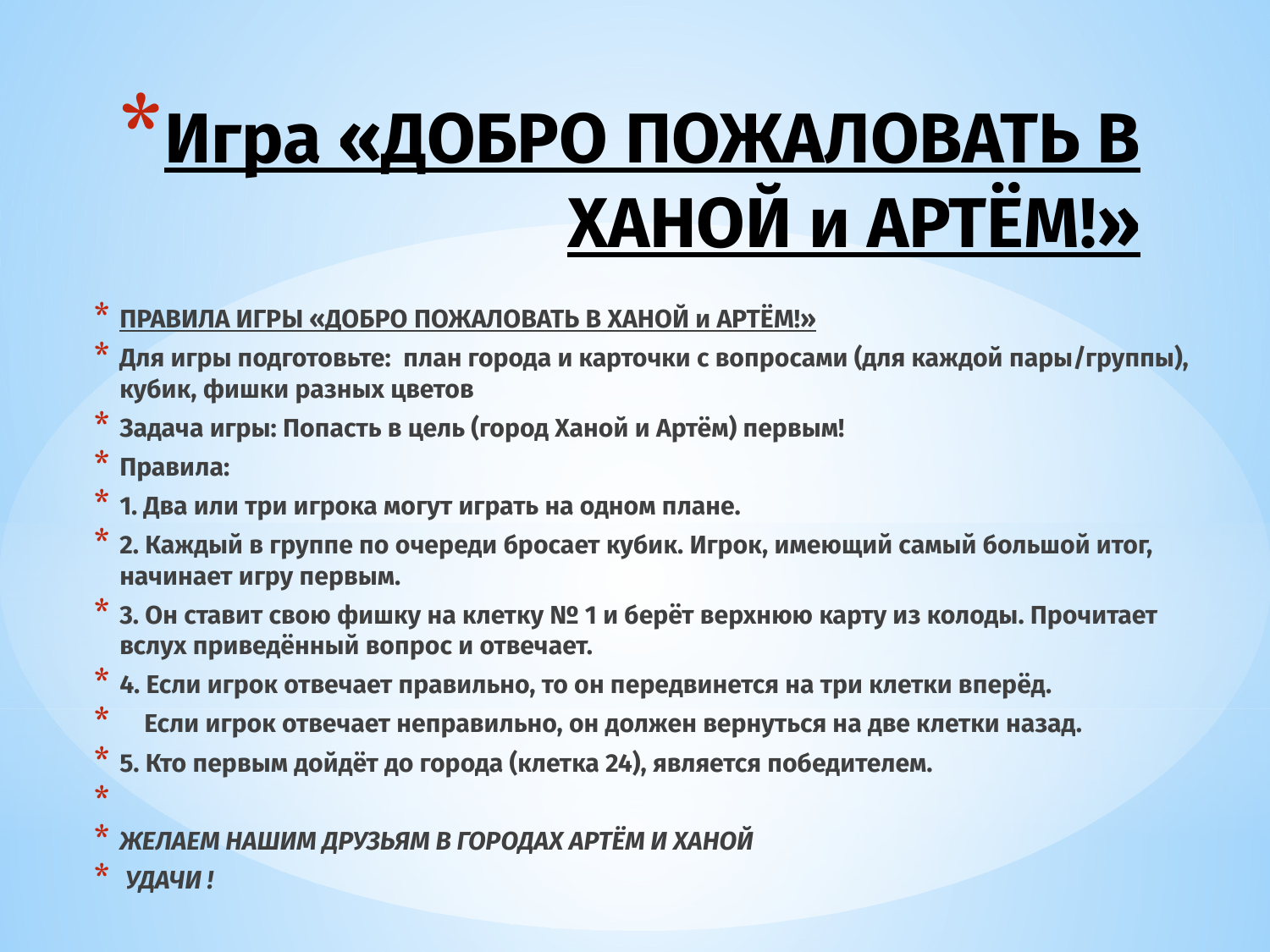

# Игра «ДОБРО ПОЖАЛОВАТЬ В ХАНОЙ и АРТЁМ!»
ПРАВИЛА ИГРЫ «ДОБРО ПОЖАЛОВАТЬ В ХАНОЙ и АРТЁМ!»
Для игры подготовьте:  план города и карточки с вопросами (для каждой пары/группы), кубик, фишки разных цветов
Задача игры: Попасть в цель (город Ханой и Артём) первым!
Правила:
1. Два или три игрока могут играть на одном плане.
2. Каждый в группе по очереди бросает кубик. Игрок, имеющий самый большой итог, начинает игру первым.
3. Он ставит свою фишку на клетку № 1 и берёт верхнюю карту из колоды. Прочитает вслух приведённый вопрос и отвечает.
4. Если игрок отвечает правильно, то он передвинется на три клетки вперёд.
    Если игрок отвечает неправильно, он должен вернуться на две клетки назад.
5. Кто первым дойдёт до города (клетка 24), является победителем.

ЖЕЛАЕМ НАШИМ ДРУЗЬЯМ В ГОРОДАХ АРТЁМ И ХАНОЙ
 УДАЧИ !